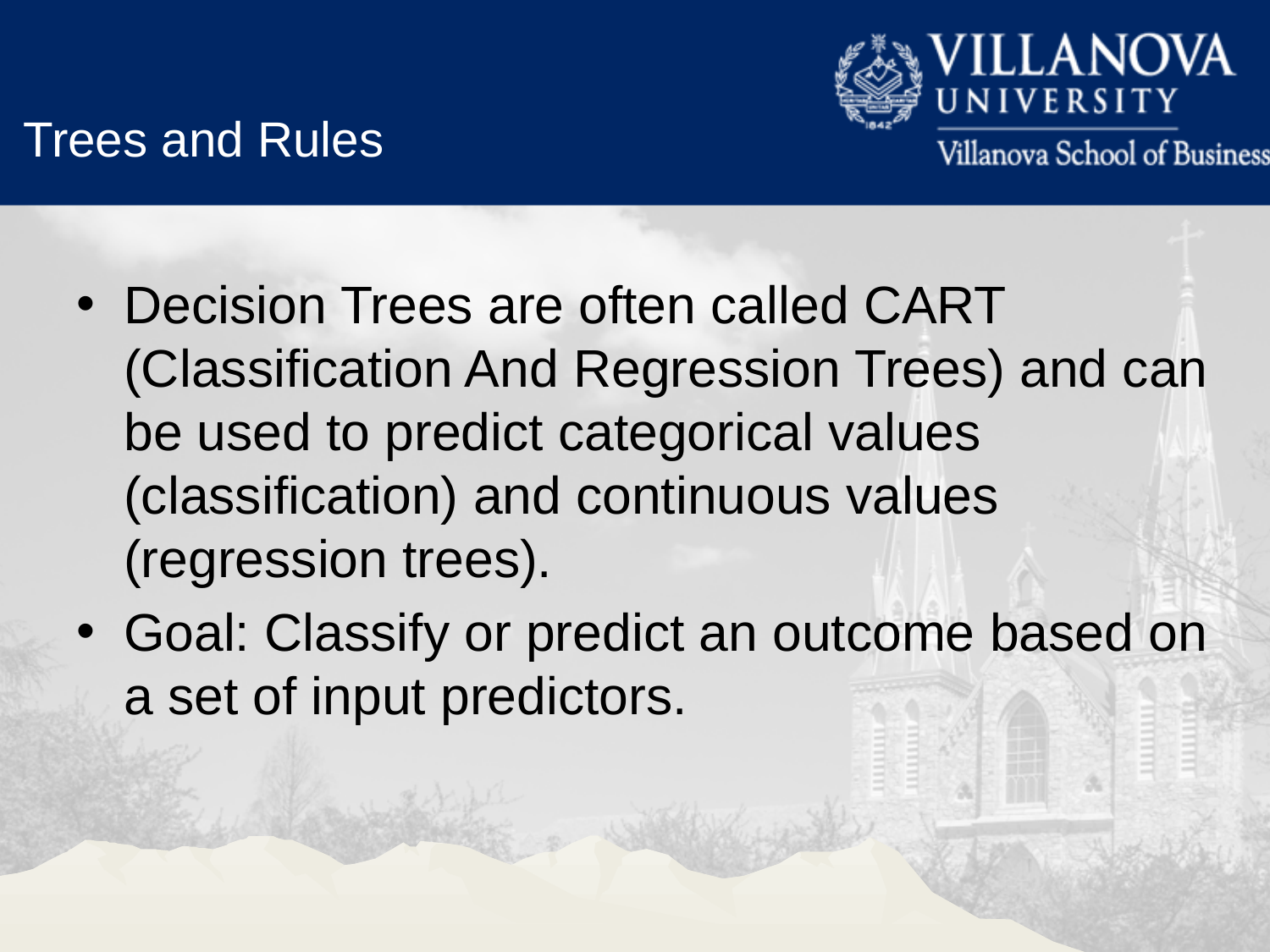

Trees and Rules
Decision Trees are often called CART (Classification And Regression Trees) and can be used to predict categorical values (classification) and continuous values (regression trees).
Goal: Classify or predict an outcome based on a set of input predictors.